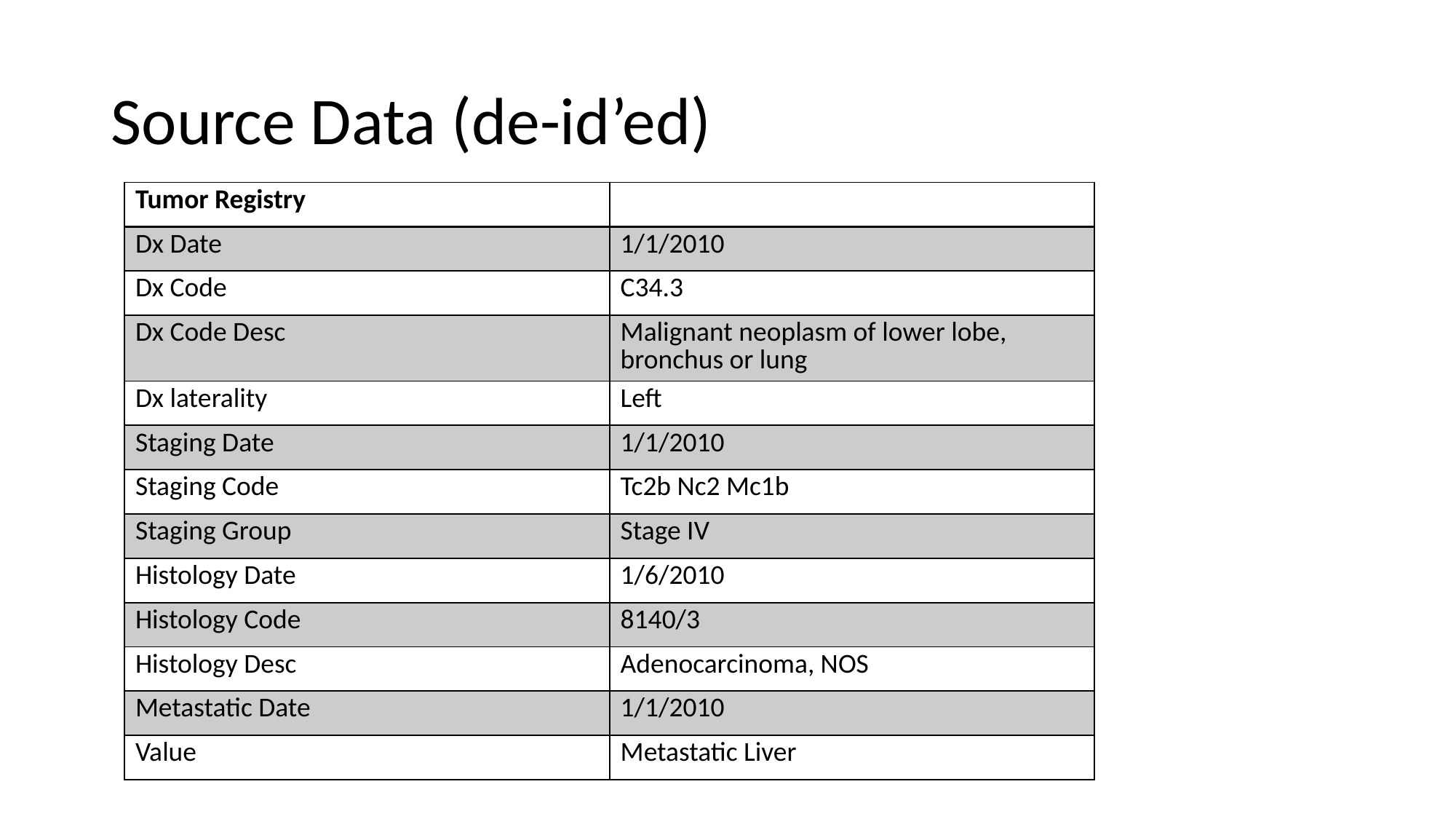

# Source Data (de-id’ed)
| Tumor Registry |  |
| --- | --- |
| Dx Date | 1/1/2010 |
| Dx Code | C34.3 |
| Dx Code Desc | Malignant neoplasm of lower lobe, bronchus or lung |
| Dx laterality | Left |
| Staging Date | 1/1/2010 |
| Staging Code | Tc2b Nc2 Mc1b |
| Staging Group | Stage IV |
| Histology Date | 1/6/2010 |
| Histology Code | 8140/3 |
| Histology Desc | Adenocarcinoma, NOS |
| Metastatic Date | 1/1/2010 |
| Value | Metastatic Liver |